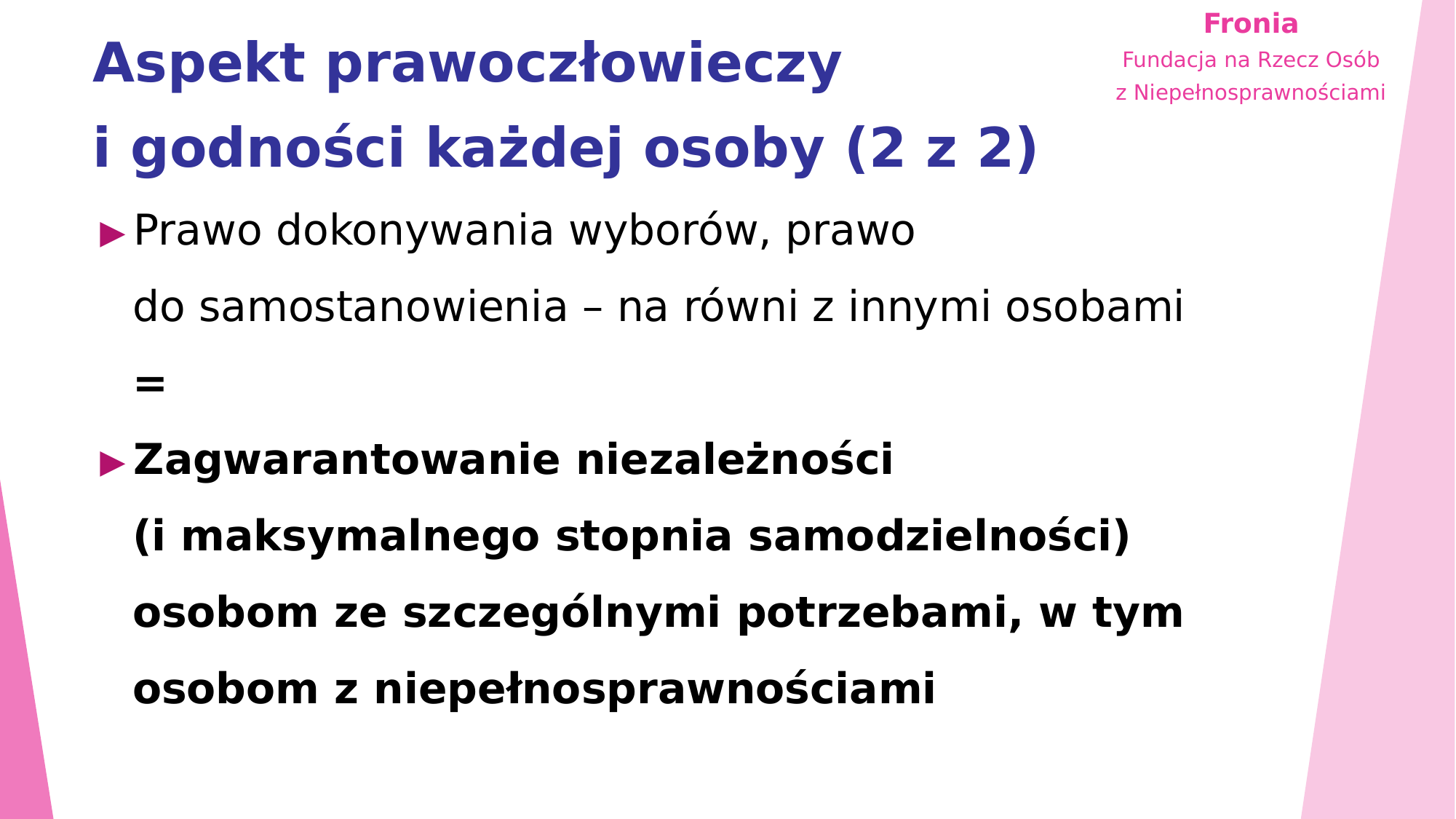

# Aspekt prawoczłowieczy i godności każdej osoby (2 z 2)
Prawo dokonywania wyborów, prawo do samostanowienia – na równi z innymi osobami
=
Zagwarantowanie niezależności (i maksymalnego stopnia samodzielności) osobom ze szczególnymi potrzebami, w tym osobom z niepełnosprawnościami